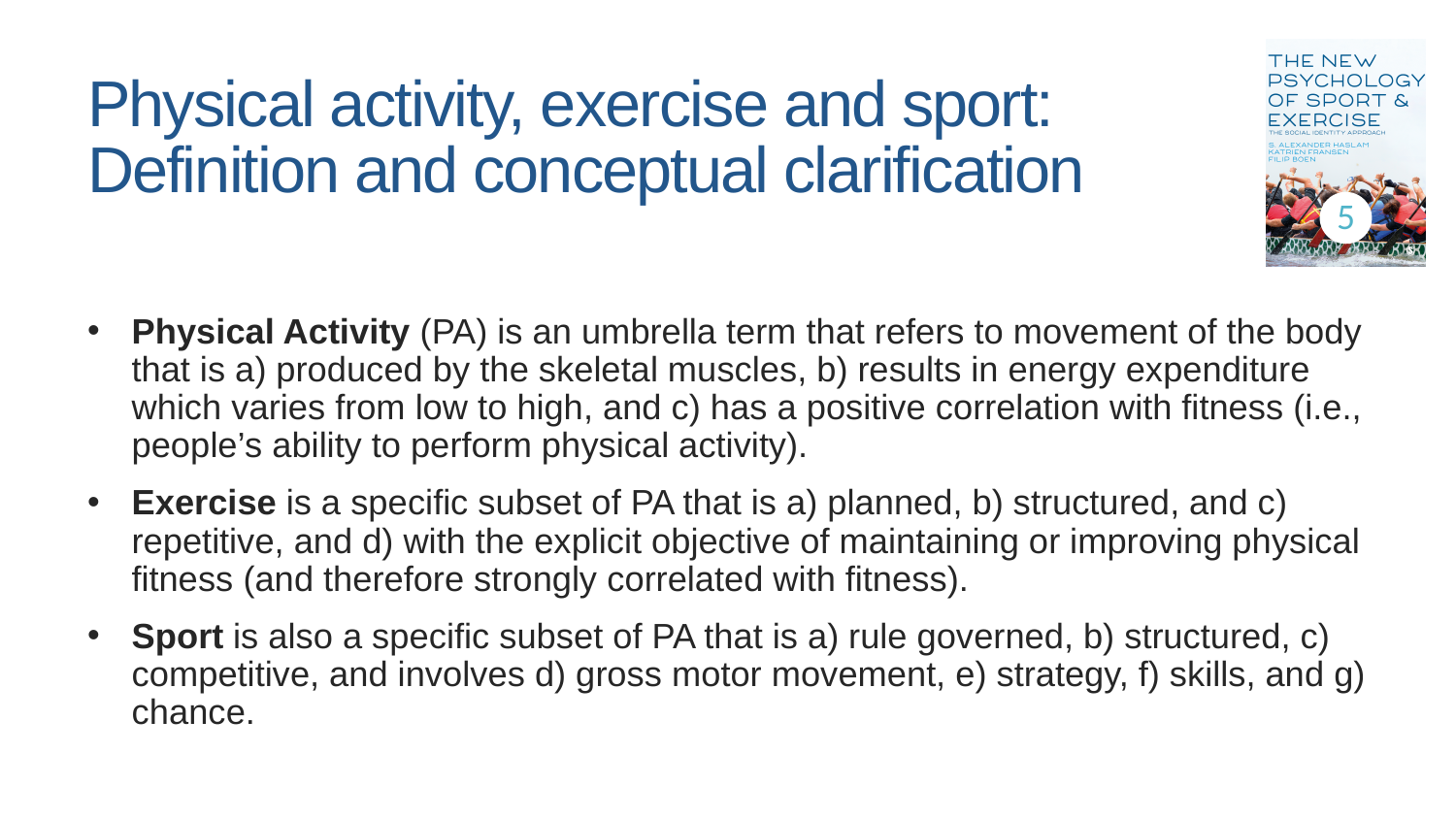

# Physical activity, exercise and sport: Definition and conceptual clarification
5
Physical Activity (PA) is an umbrella term that refers to movement of the body that is a) produced by the skeletal muscles, b) results in energy expenditure which varies from low to high, and c) has a positive correlation with fitness (i.e., people’s ability to perform physical activity).
Exercise is a specific subset of PA that is a) planned, b) structured, and c) repetitive, and d) with the explicit objective of maintaining or improving physical fitness (and therefore strongly correlated with fitness).
Sport is also a specific subset of PA that is a) rule governed, b) structured, c) competitive, and involves d) gross motor movement, e) strategy, f) skills, and g) chance.